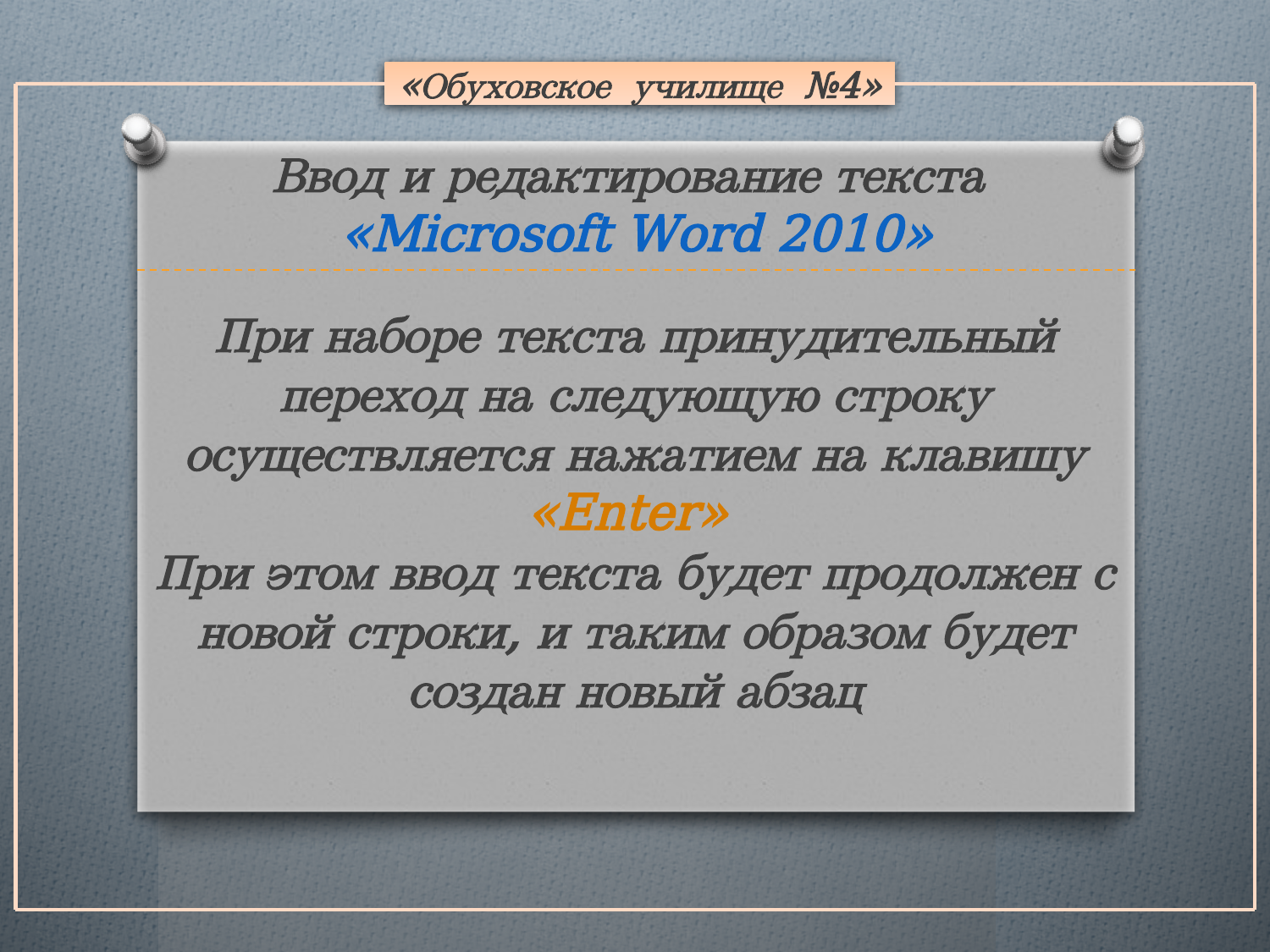

«Обуховское  училище  №4»
Ввод и редактирование текста
«Microsoft Word 2010»
При наборе текста принудительный переход на следующую строку осуществляется нажатием на клавишу «Enter»
При этом ввод текста будет продолжен с новой строки, и таким образом будет создан новый абзац